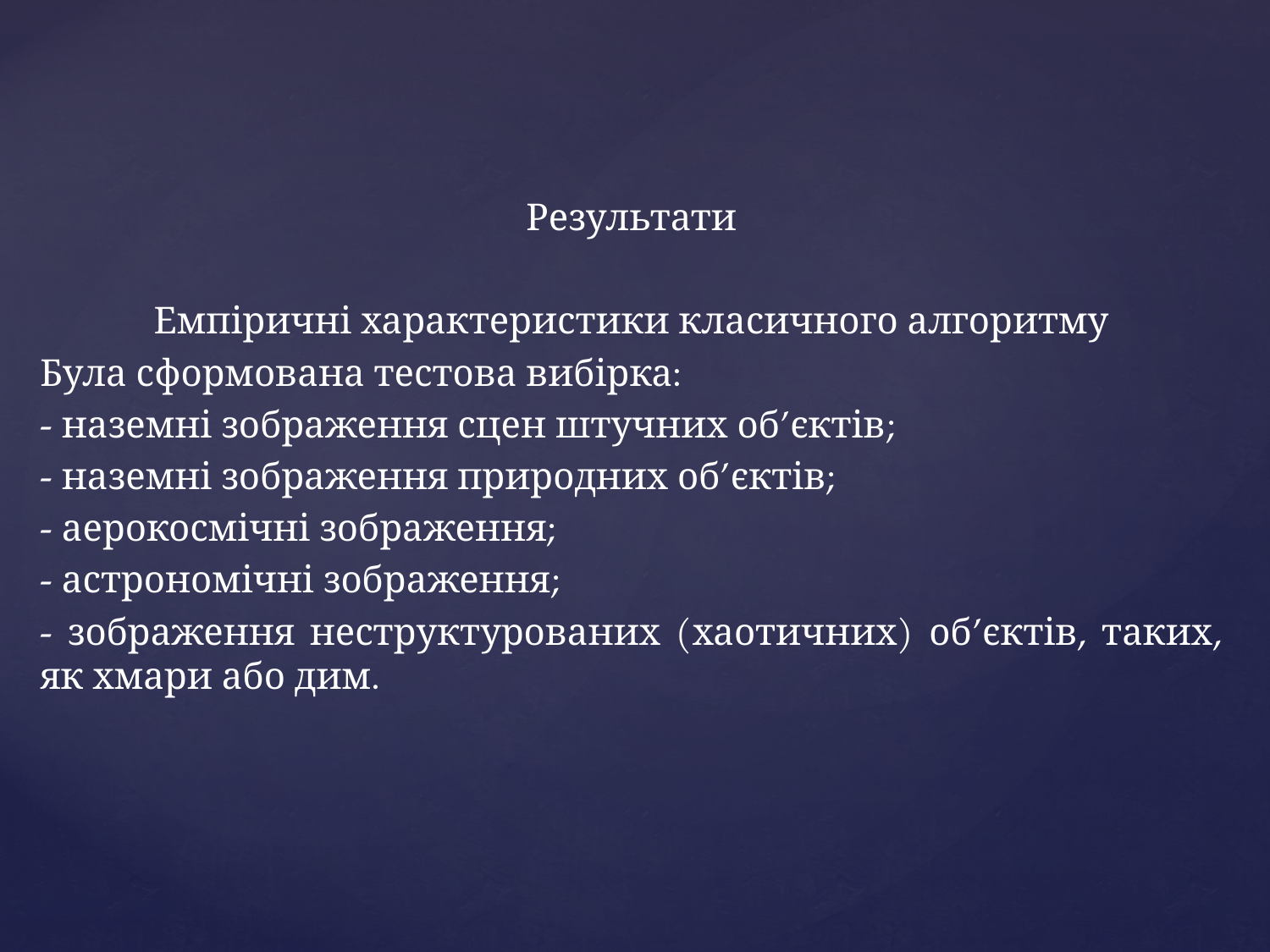

Результати

Емпіричні характеристики класичного алгоритму
Була сформована тестова вибірка:
- наземні зображення сцен штучних об’єктів;
- наземні зображення природних об’єктів;
- аерокосмічні зображення;
- астрономічні зображення;
- зображення неструктурованих (хаотичних) об’єктів, таких, як хмари або дим.